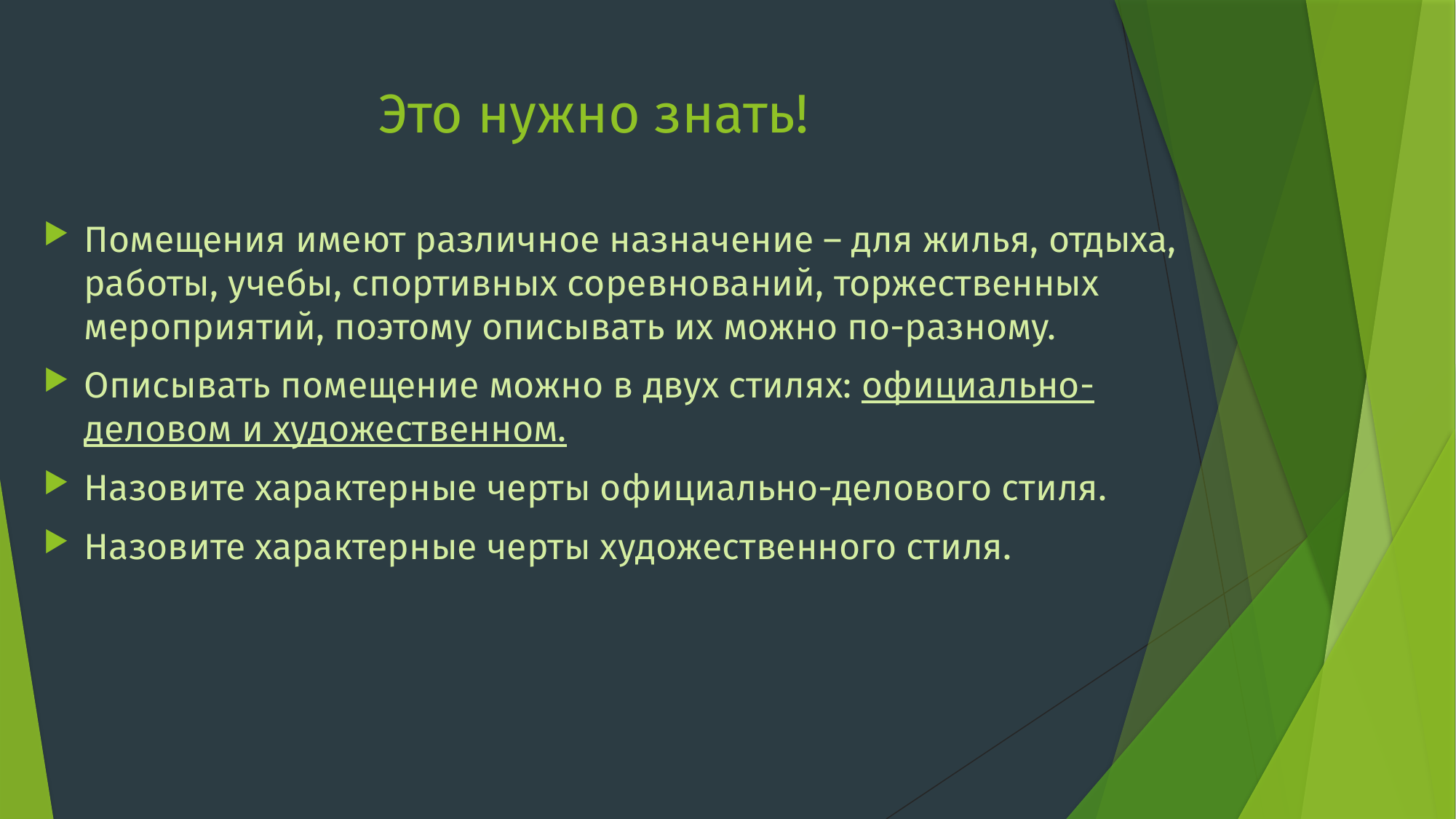

# Это нужно знать!
Помещения имеют различное назначение – для жилья, отдыха, работы, учебы, спортивных соревнований, торжественных мероприятий, поэтому описывать их можно по-разному.
Описывать помещение можно в двух стилях: официально-деловом и художественном.
Назовите характерные черты официально-делового стиля.
Назовите характерные черты художественного стиля.